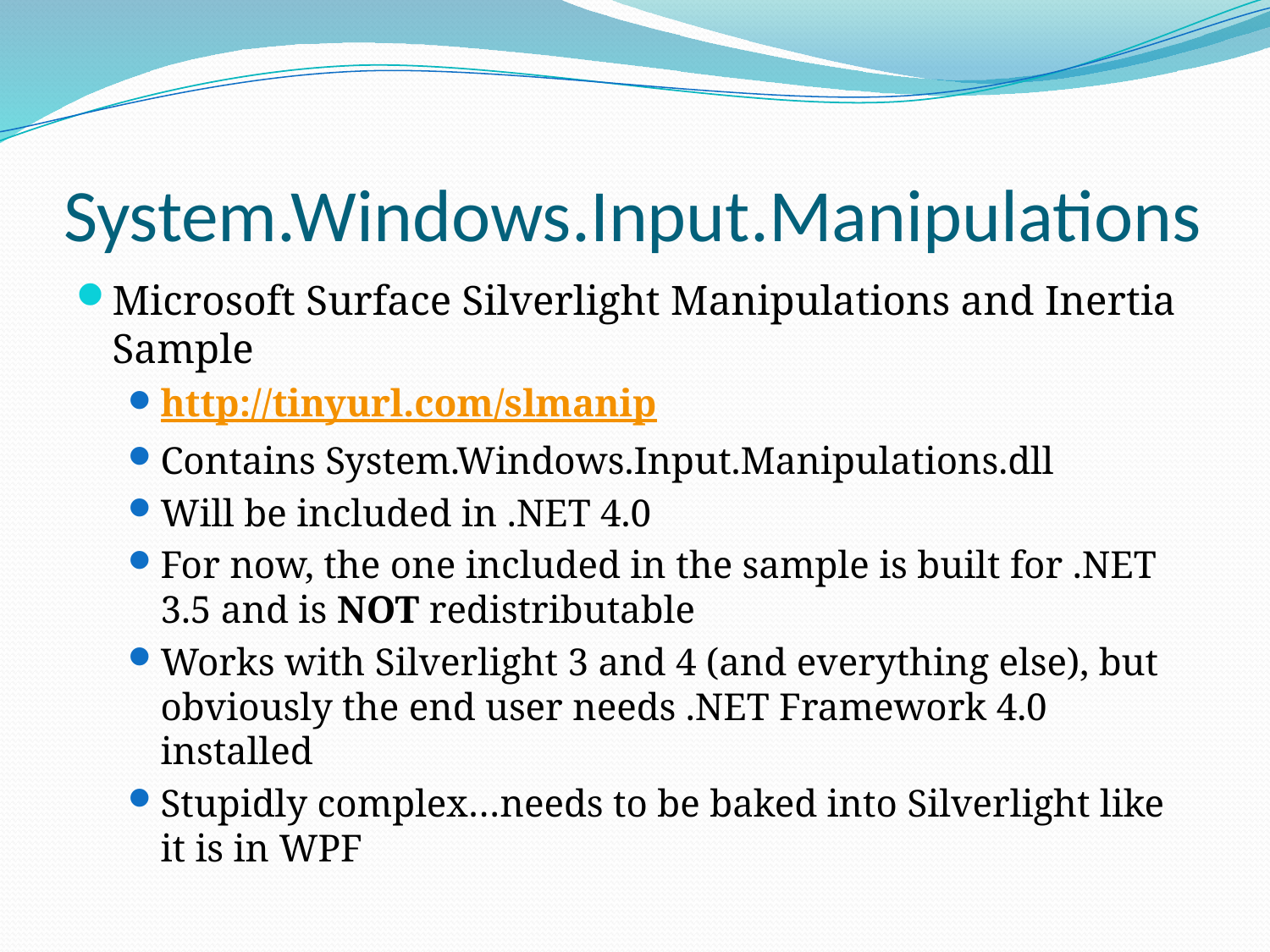

# System.Windows.Input.Manipulations
Microsoft Surface Silverlight Manipulations and Inertia Sample
http://tinyurl.com/slmanip
Contains System.Windows.Input.Manipulations.dll
Will be included in .NET 4.0
For now, the one included in the sample is built for .NET 3.5 and is NOT redistributable
Works with Silverlight 3 and 4 (and everything else), but obviously the end user needs .NET Framework 4.0 installed
Stupidly complex…needs to be baked into Silverlight like it is in WPF